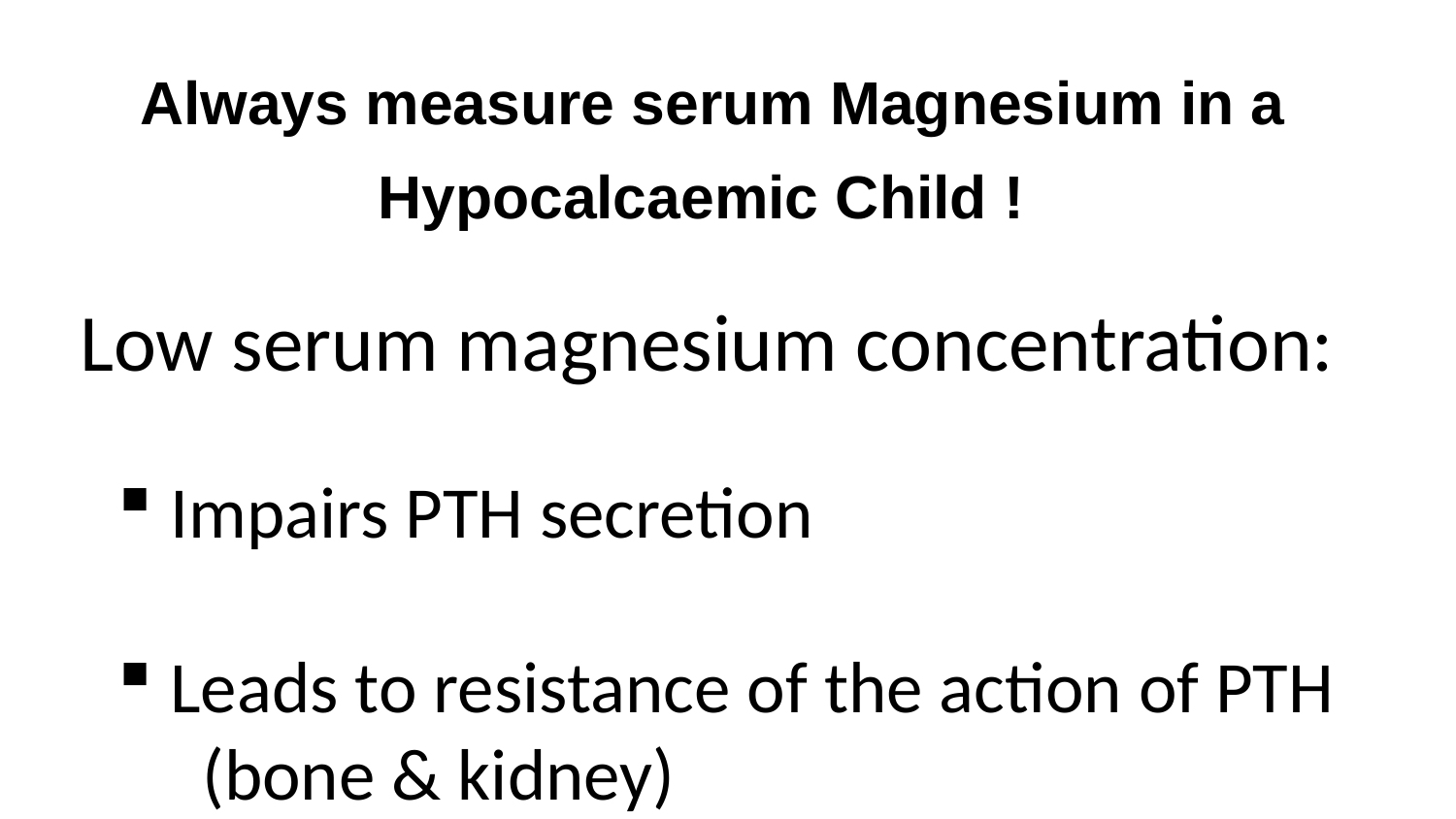

Always measure serum Magnesium in a Hypocalcaemic Child !

Low serum magnesium concentration:

 Impairs PTH secretion

 Leads to resistance of the action of PTH
   (bone & kidney)